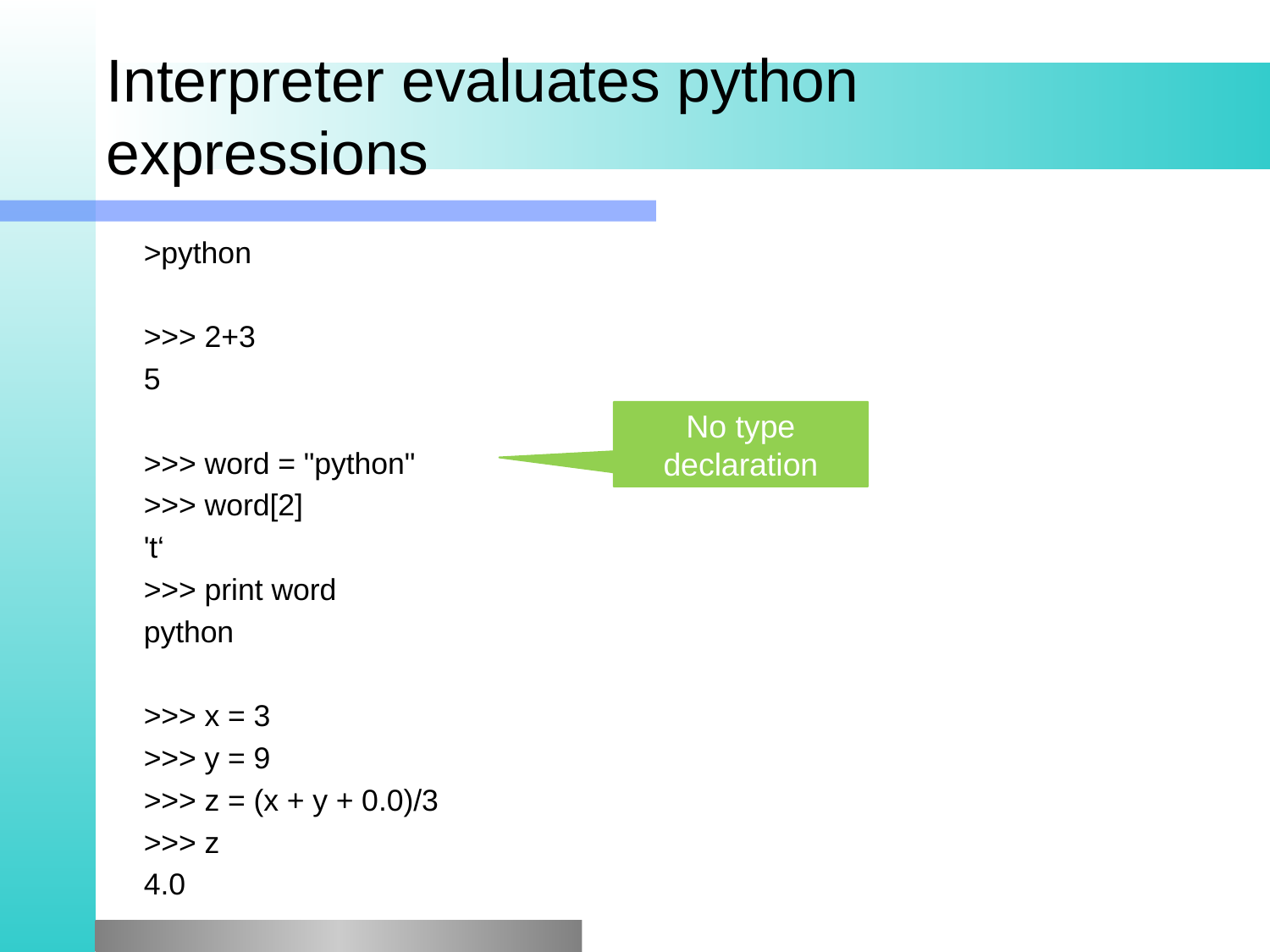

# Interpreter evaluates python expressions
>python

>>> 2+3
5

>>> word = "python"
>>> word[2]
't‘
>>> print word
python

>>> x = 3
>>> y = 9
>>> z = (x + y + 0.0)/3
>>> z
4.0

No type declaration